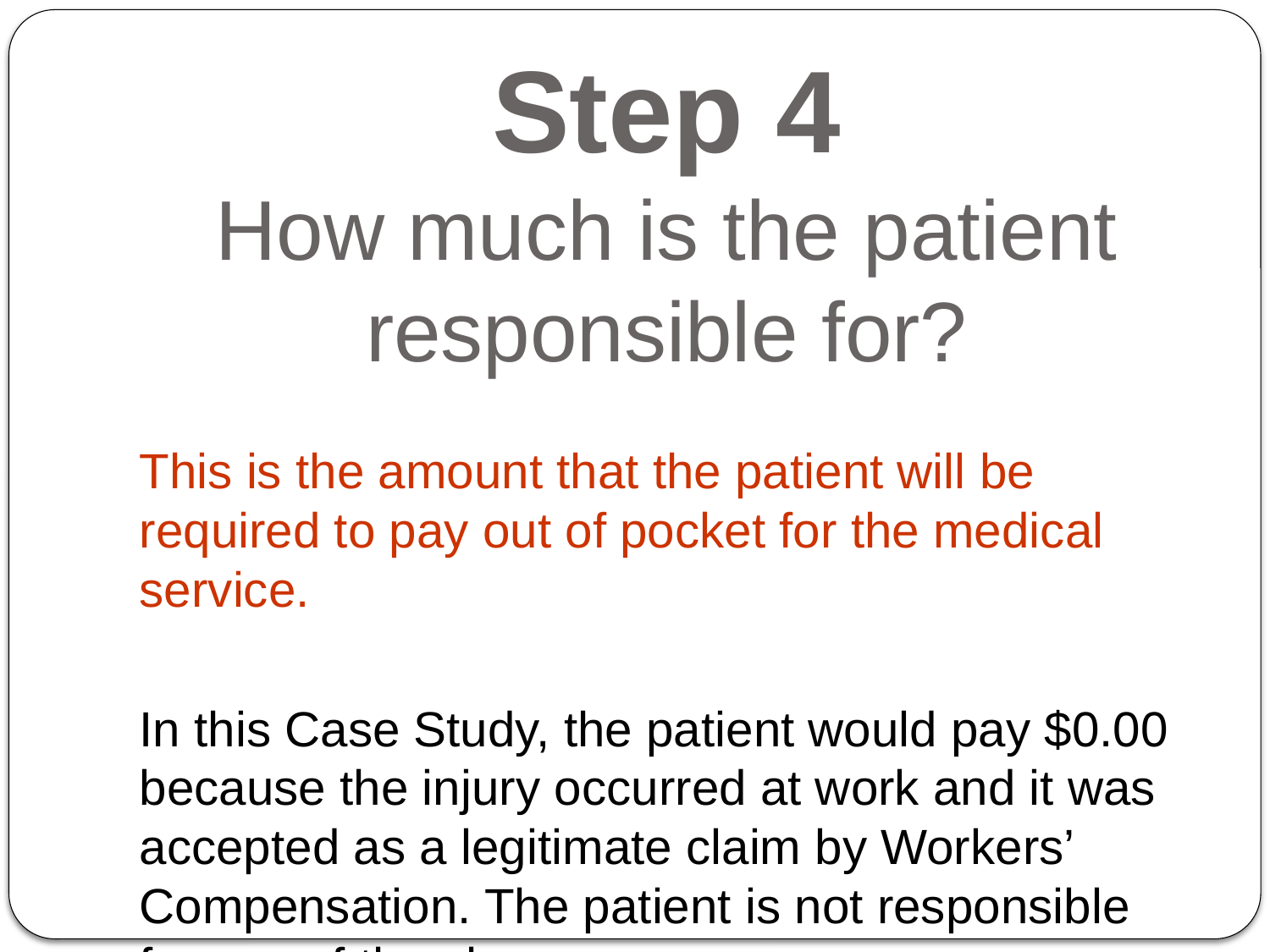

# Step 4 How much is the patient responsible for?

This is the amount that the patient will be required to pay out of pocket for the medical service.

In this Case Study, the patient would pay $0.00 because the injury occurred at work and it was accepted as a legitimate claim by Workers’ Compensation. The patient is not responsible for any of the charge.